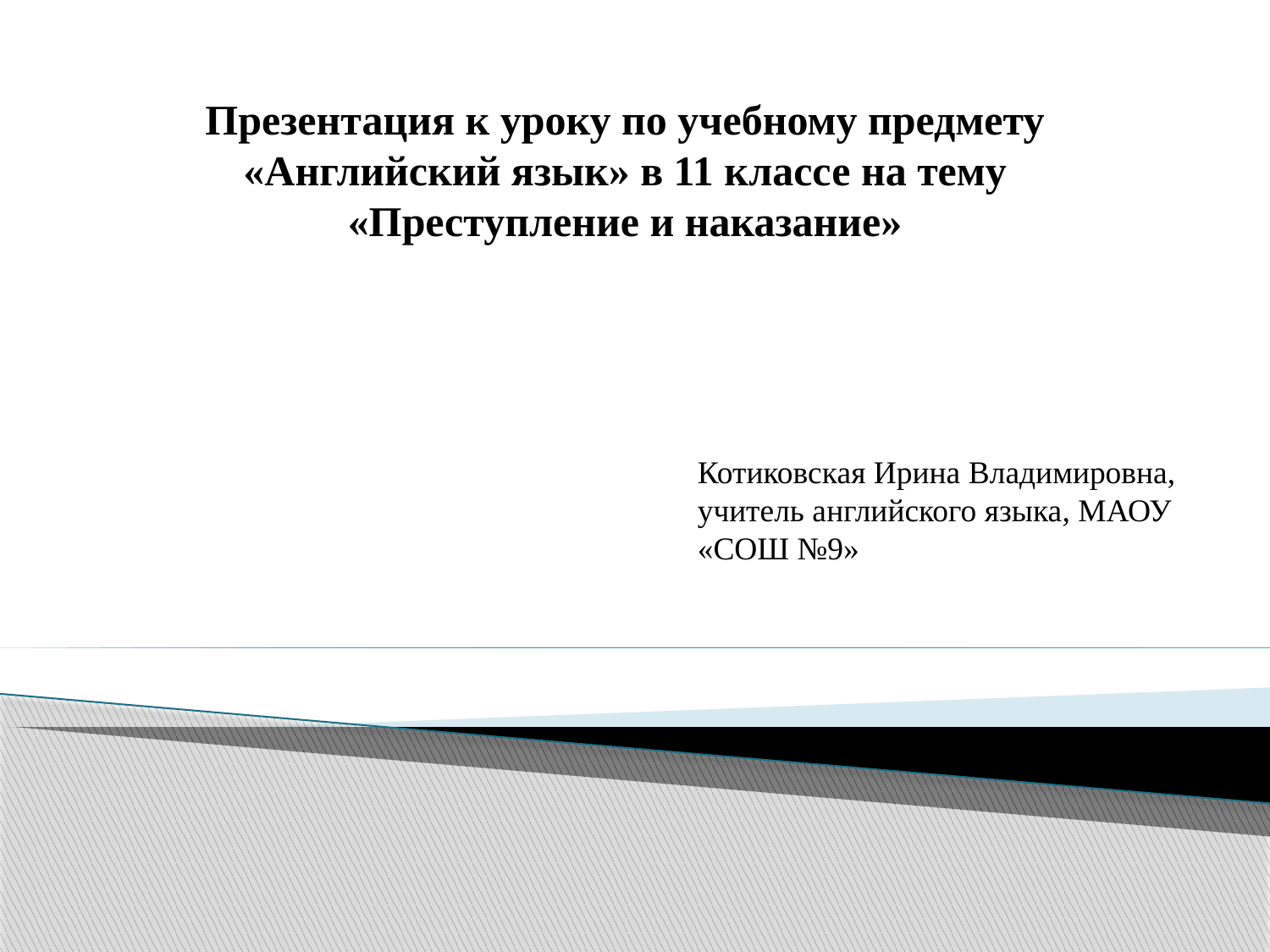

Презентация к уроку по учебному предмету «Английский язык» в 11 классе на тему «Преступление и наказание»
Котиковская Ирина Владимировна, учитель английского языка, МАОУ «СОШ №9»